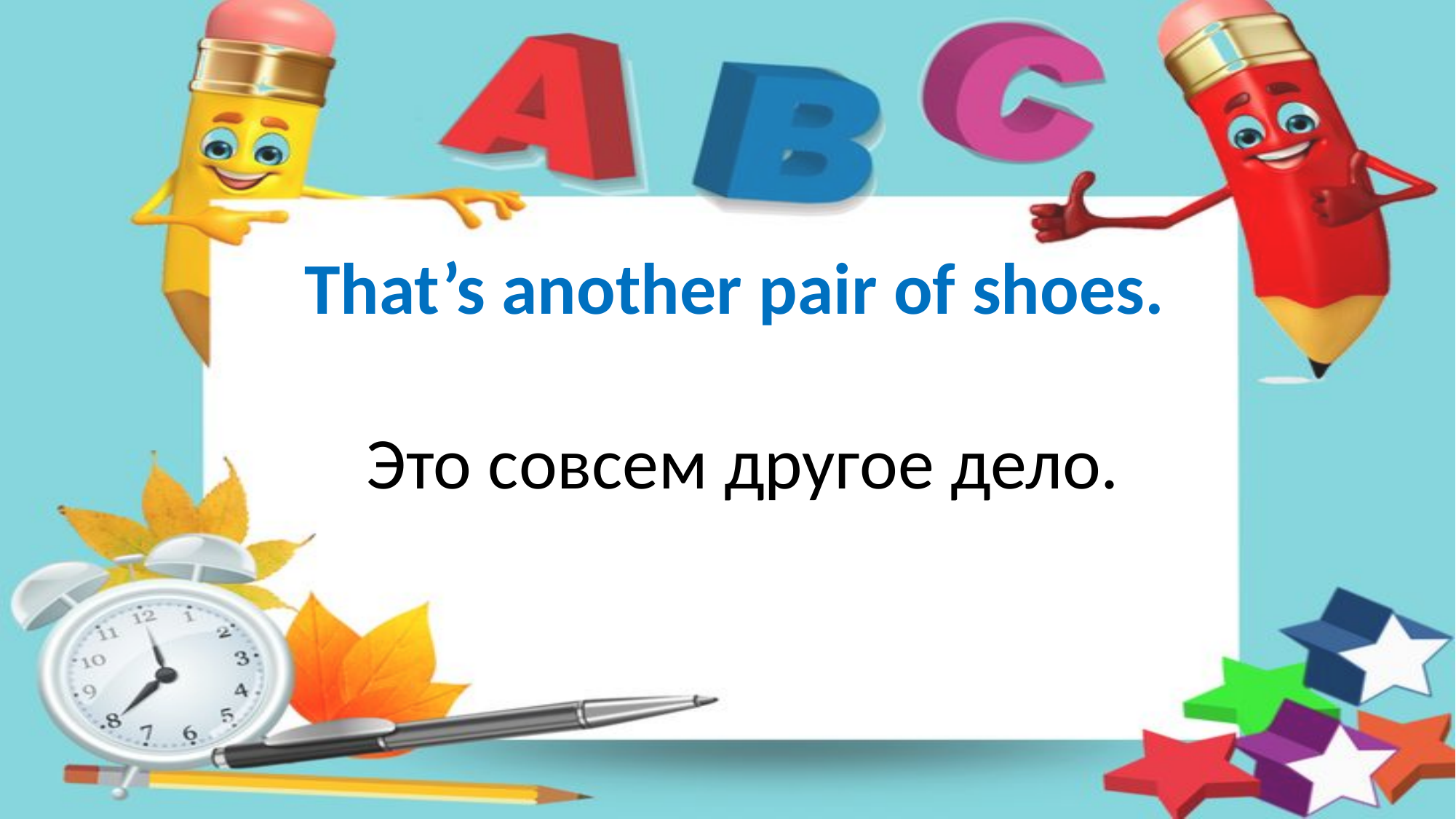

That’s another pair of shoes.

 Это совсем другое дело.